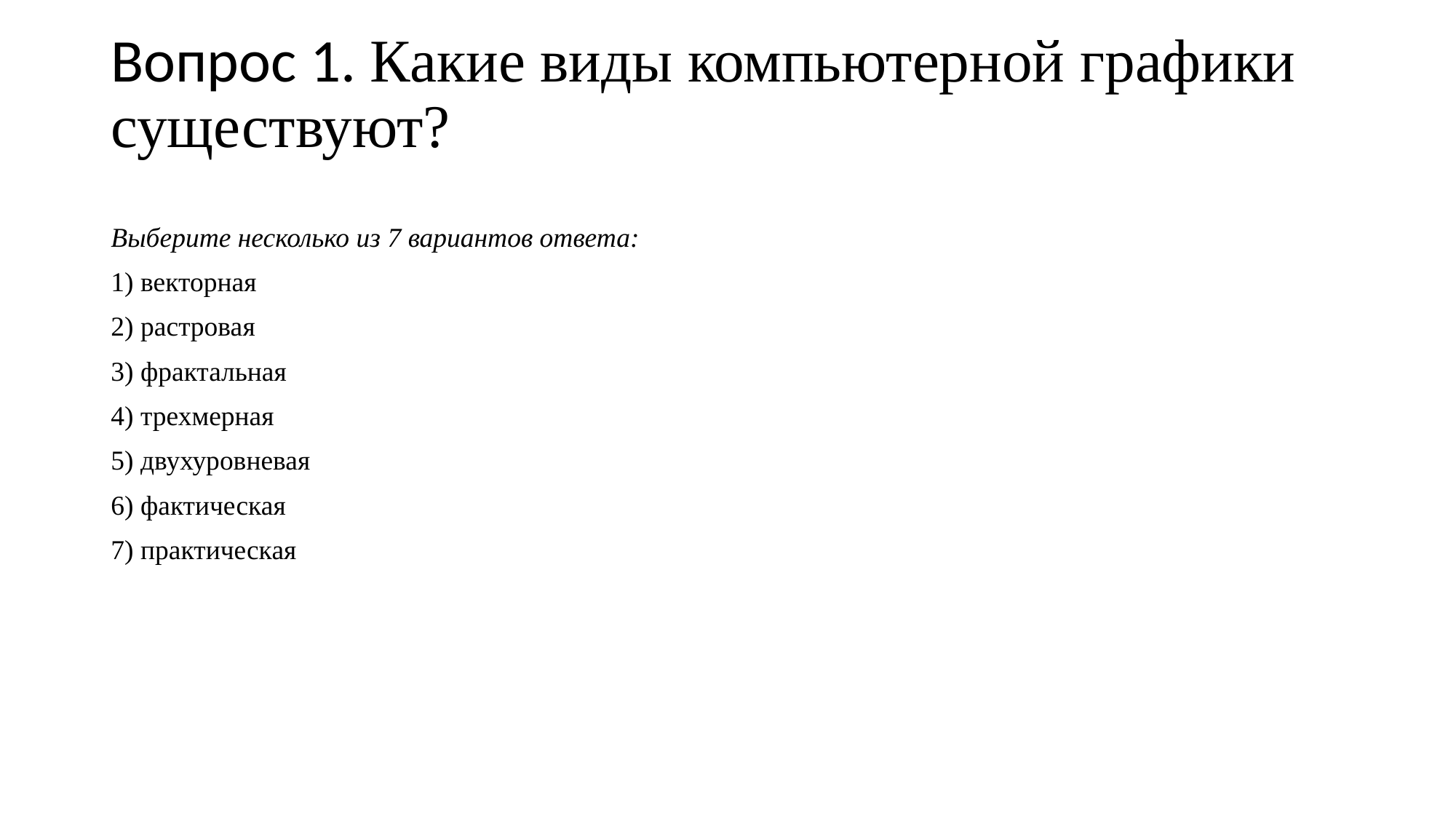

# Вопрос 1. Какие виды компьютерной графики существуют?
Выберите несколько из 7 вариантов ответа:
1) векторная
2) растровая
3) фрактальная
4) трехмерная
5) двухуровневая
6) фактическая
7) практическая